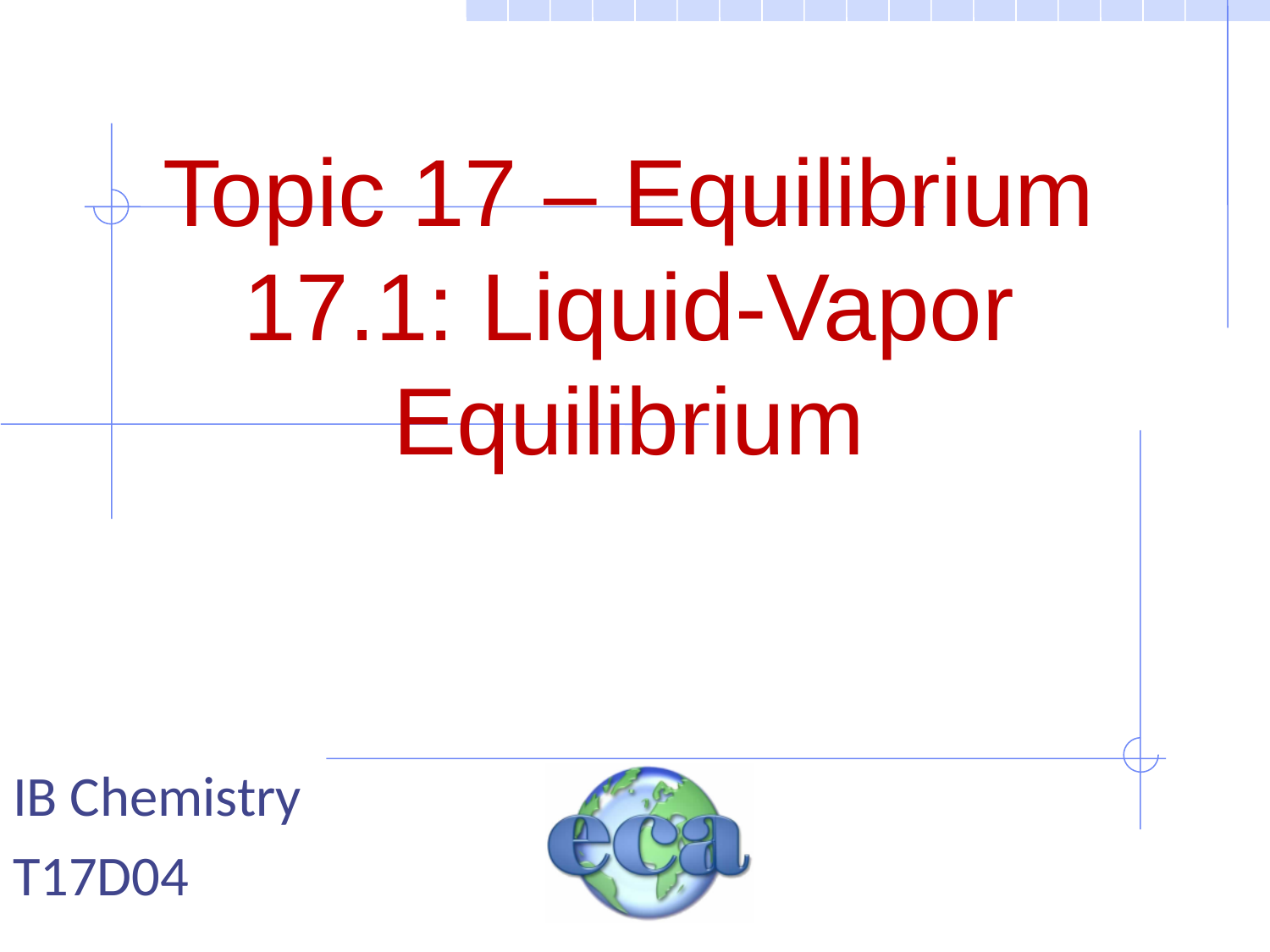

# Topic 17 – Equilibrium 17.1: Liquid-Vapor Equilibrium
IB Chemistry
T17D04